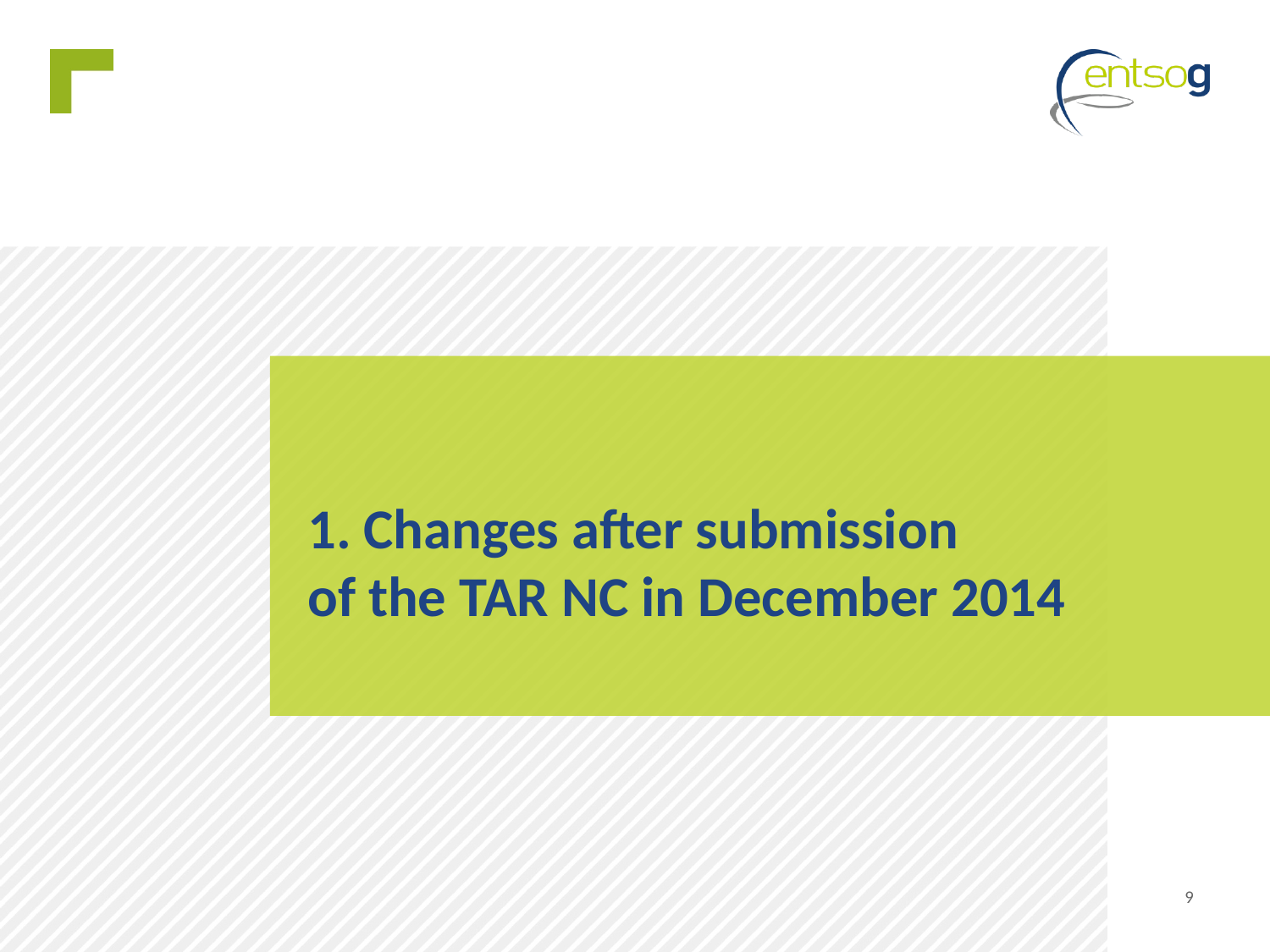

# 1. Changes after submission of the TAR NC in December 2014
9